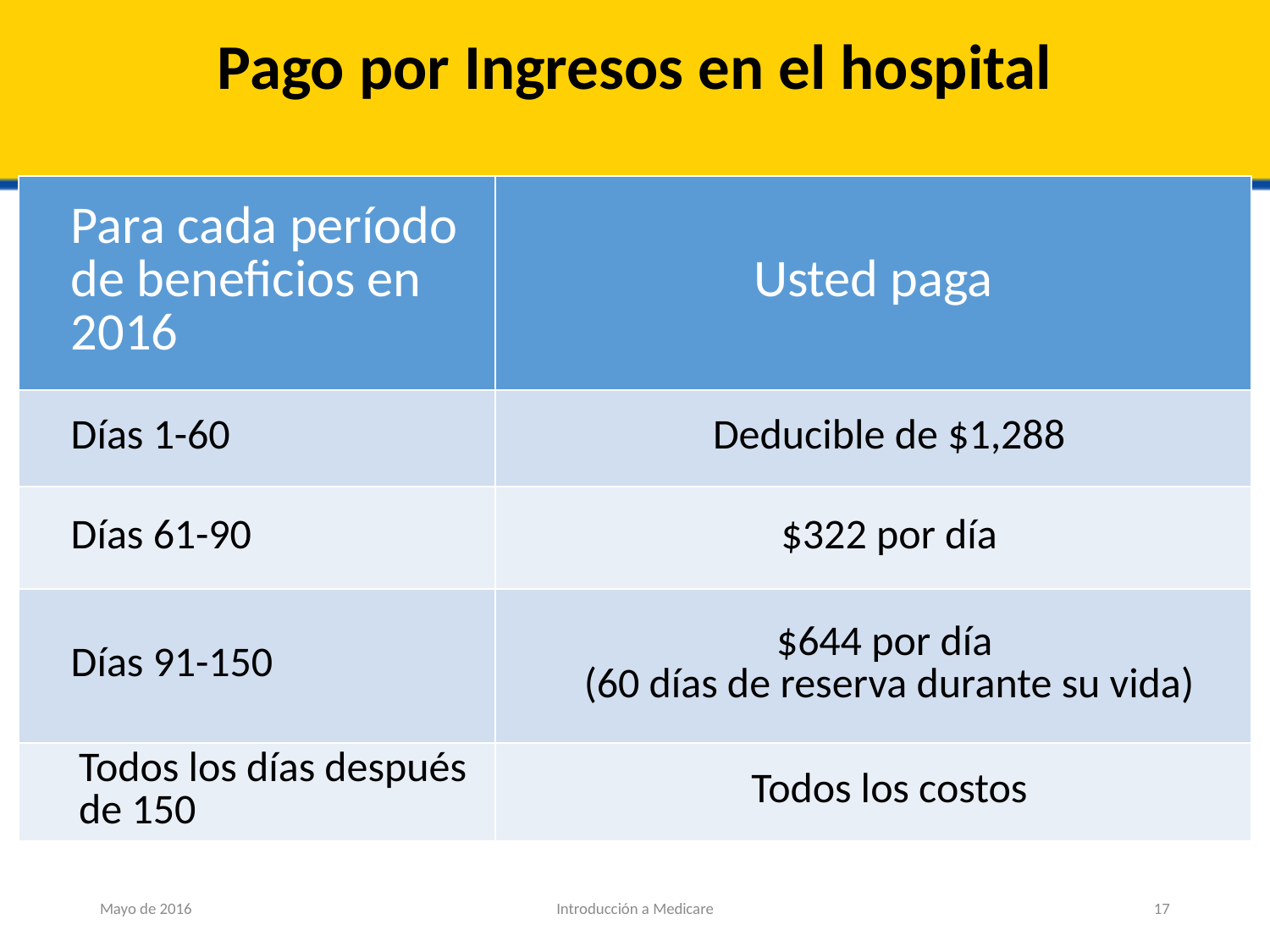

# Pago por Ingresos en el hospital
| Para cada período de beneficios en 2016 | Usted paga |
| --- | --- |
| Días 1-60 | Deducible de $1,288 |
| Días 61-90 | $322 por día |
| Días 91-150 | $644 por día (60 días de reserva durante su vida) |
| Todos los días después de 150 | Todos los costos |
Mayo de 2016
Introducción a Medicare
17